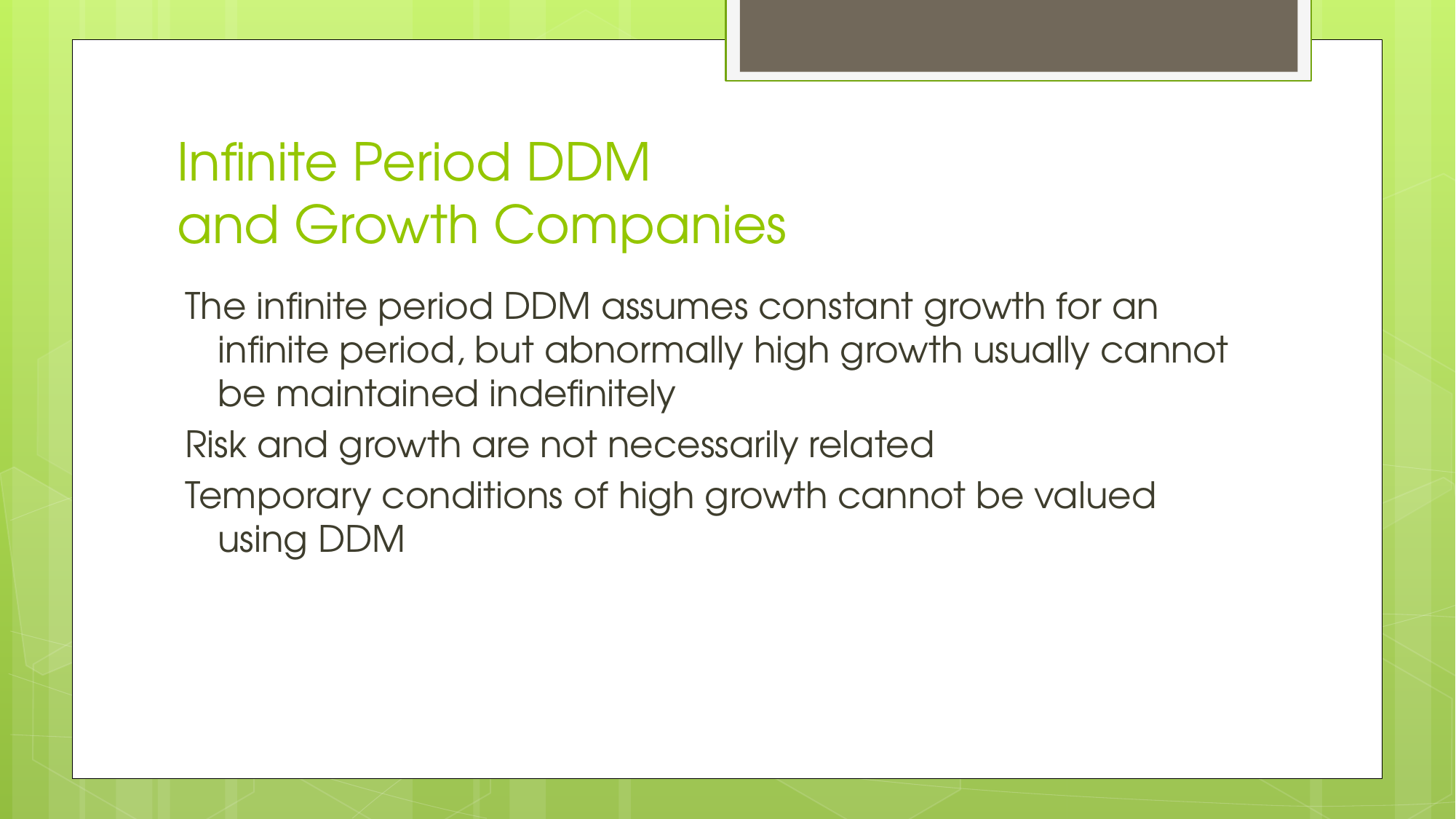

# Infinite Period DDM and Growth Companies
The infinite period DDM assumes constant growth for an infinite period, but abnormally high growth usually cannot be maintained indefinitely
Risk and growth are not necessarily related
Temporary conditions of high growth cannot be valued using DDM